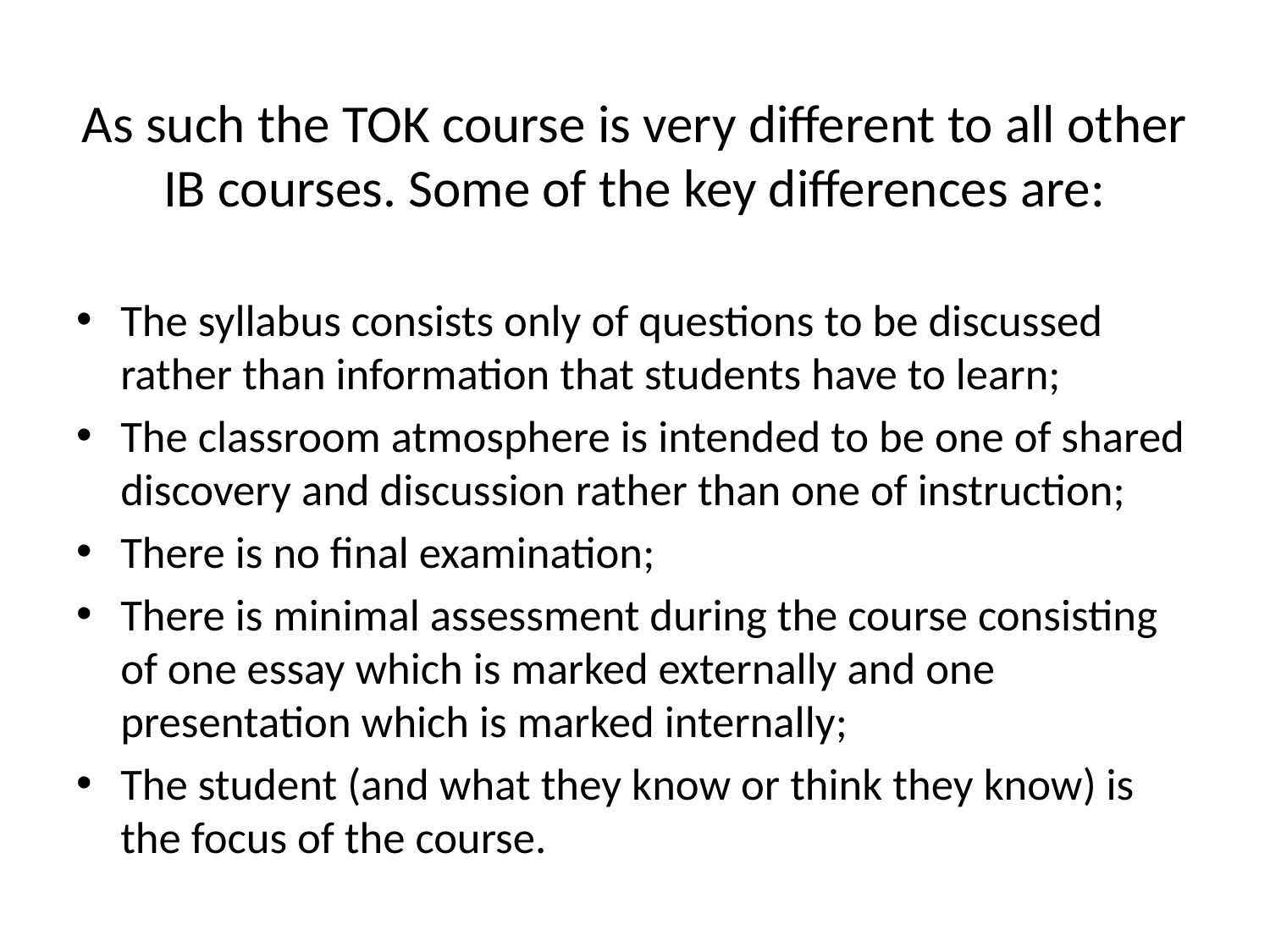

# As such the TOK course is very different to all other IB courses. Some of the key differences are:
The syllabus consists only of questions to be discussed rather than information that students have to learn;
The classroom atmosphere is intended to be one of shared discovery and discussion rather than one of instruction;
There is no final examination;
There is minimal assessment during the course consisting of one essay which is marked externally and one presentation which is marked internally;
The student (and what they know or think they know) is the focus of the course.